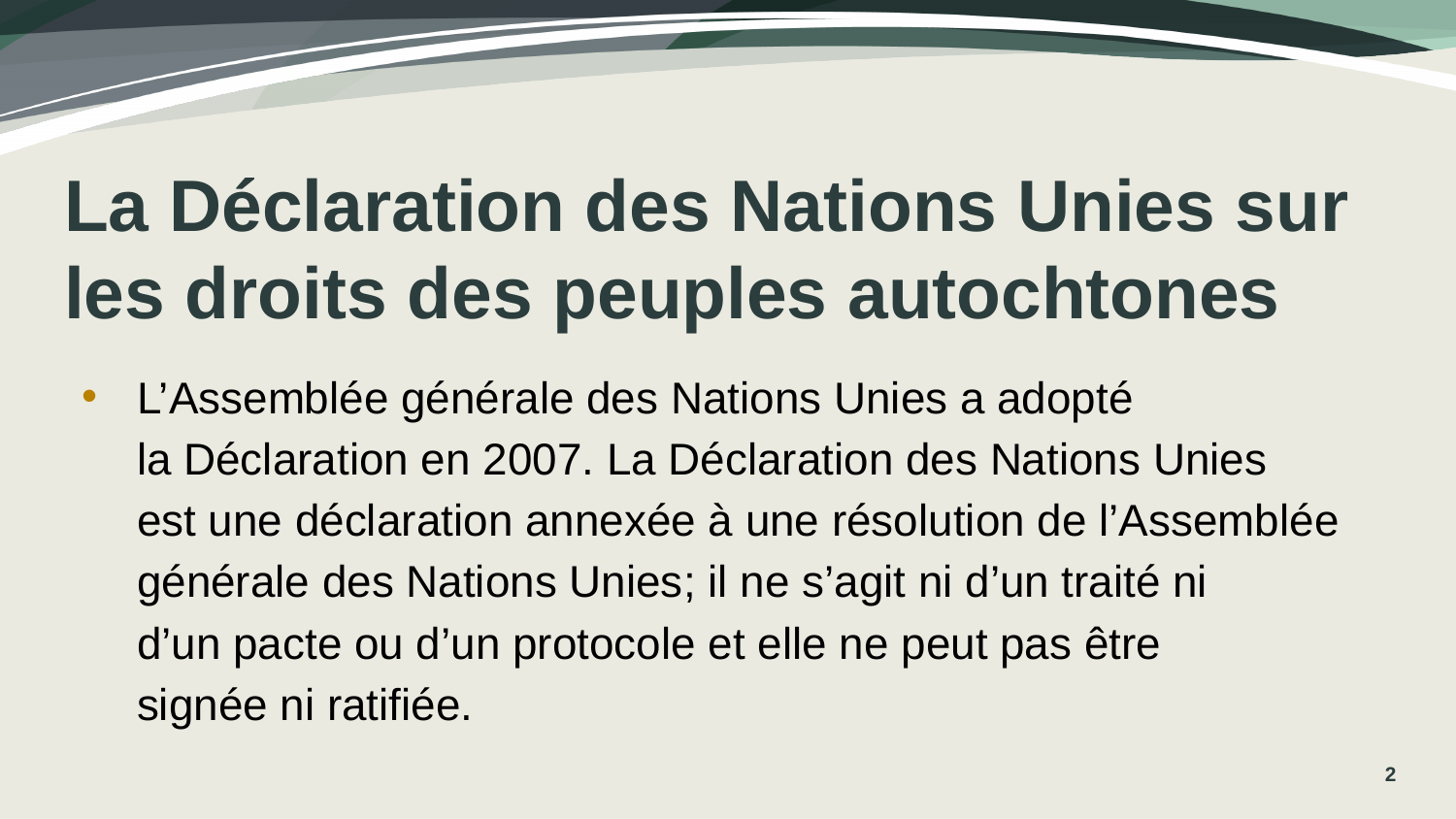

# La Déclaration des Nations Unies sur les droits des peuples autochtones
L’Assemblée générale des Nations Unies a adopté
la Déclaration en 2007. La Déclaration des Nations Unies
est une déclaration annexée à une résolution de l’Assemblée générale des Nations Unies; il ne s’agit ni d’un traité ni
d’un pacte ou d’un protocole et elle ne peut pas être
signée ni ratifiée.

2